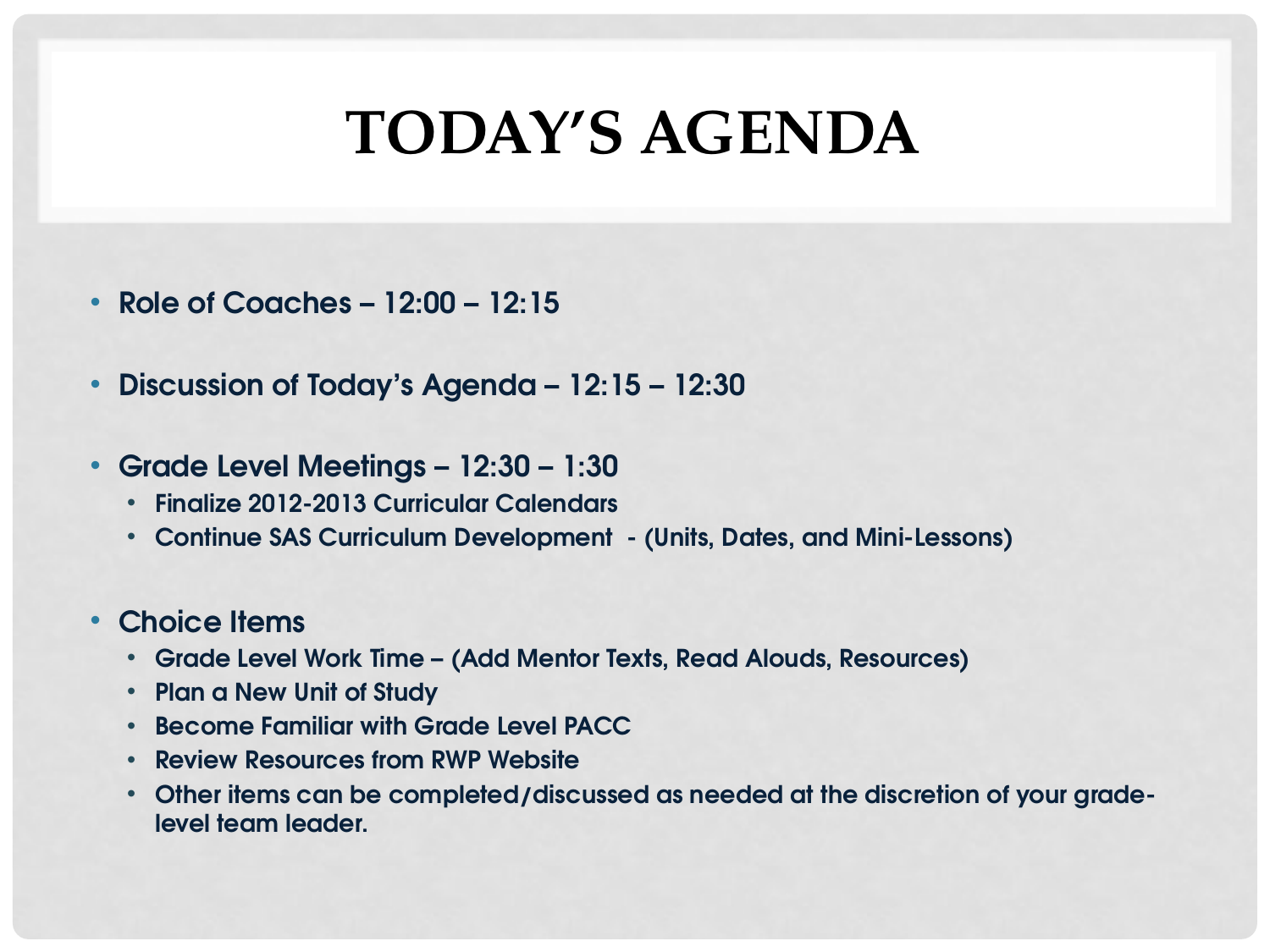

# Today’s agenda

Role of Coaches – 12:00 – 12:15

Discussion of Today’s Agenda – 12:15 – 12:30

Grade Level Meetings – 12:30 – 1:30
Finalize 2012-2013 Curricular Calendars
Continue SAS Curriculum Development  - (Units, Dates, and Mini-Lessons)

Choice Items
Grade Level Work Time – (Add Mentor Texts, Read Alouds, Resources)
Plan a New Unit of Study
Become Familiar with Grade Level PACC
Review Resources from RWP Website
Other items can be completed/discussed as needed at the discretion of your grade-level team leader.